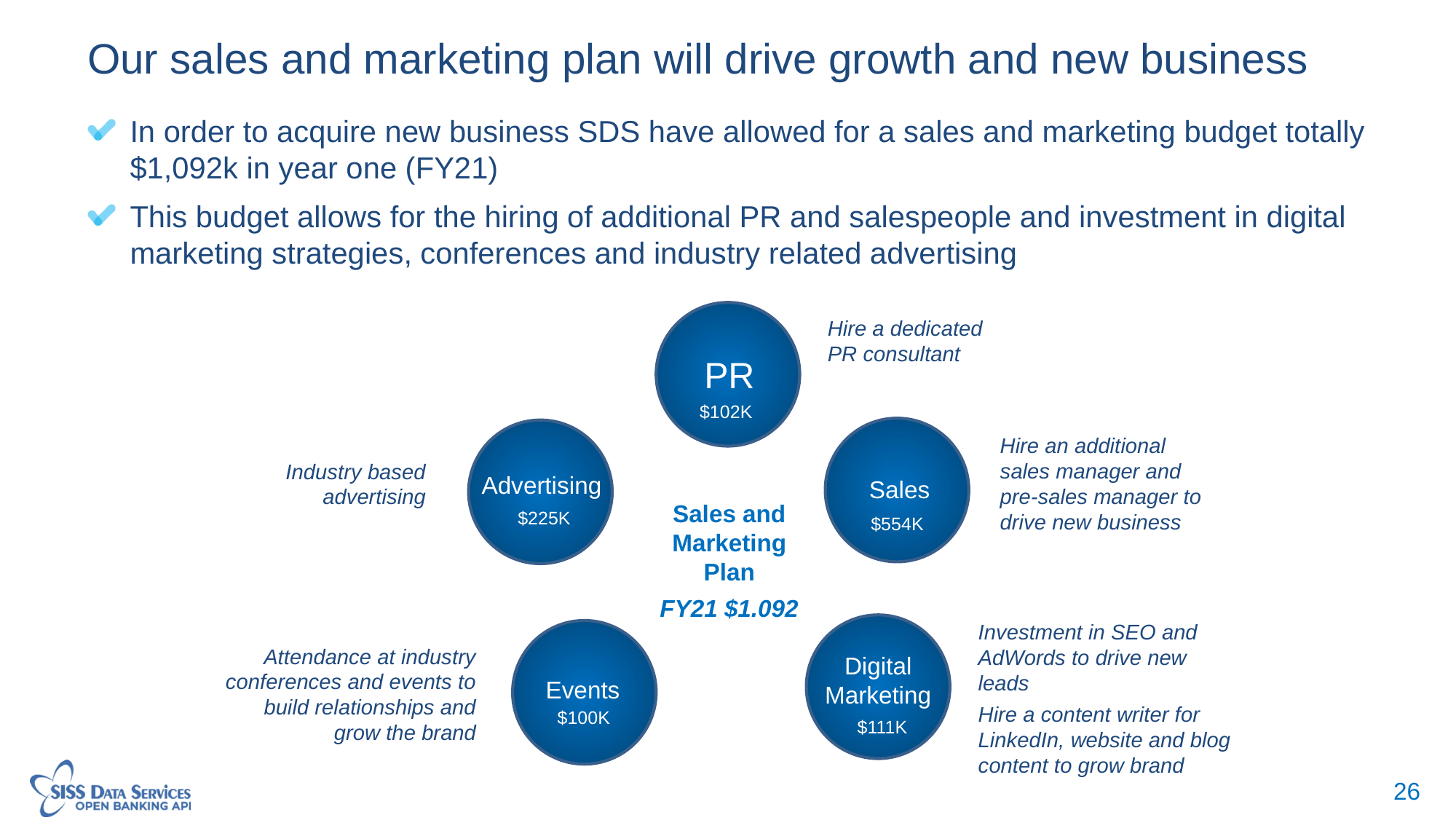

# Our sales and marketing plan will drive growth and new business
In order to acquire new business SDS have allowed for a sales and marketing budget totally $1,092k in year one (FY21)
This budget allows for the hiring of additional PR and salespeople and investment in digital marketing strategies, conferences and industry related advertising

PR
Hire a dedicated PR consultant

$102K

Sales

Advertising
Hire an additional sales manager and pre-sales manager to drive new business
Industry based advertising
Sales and Marketing Plan
FY21 $1.092
$225K
$554K
Investment in SEO and AdWords to drive new leads
Hire a content writer for LinkedIn, website and blog content to grow brand

Digital
Marketing

Events
Attendance at industry conferences and events to build relationships and grow the brand
$100K
$111K
26